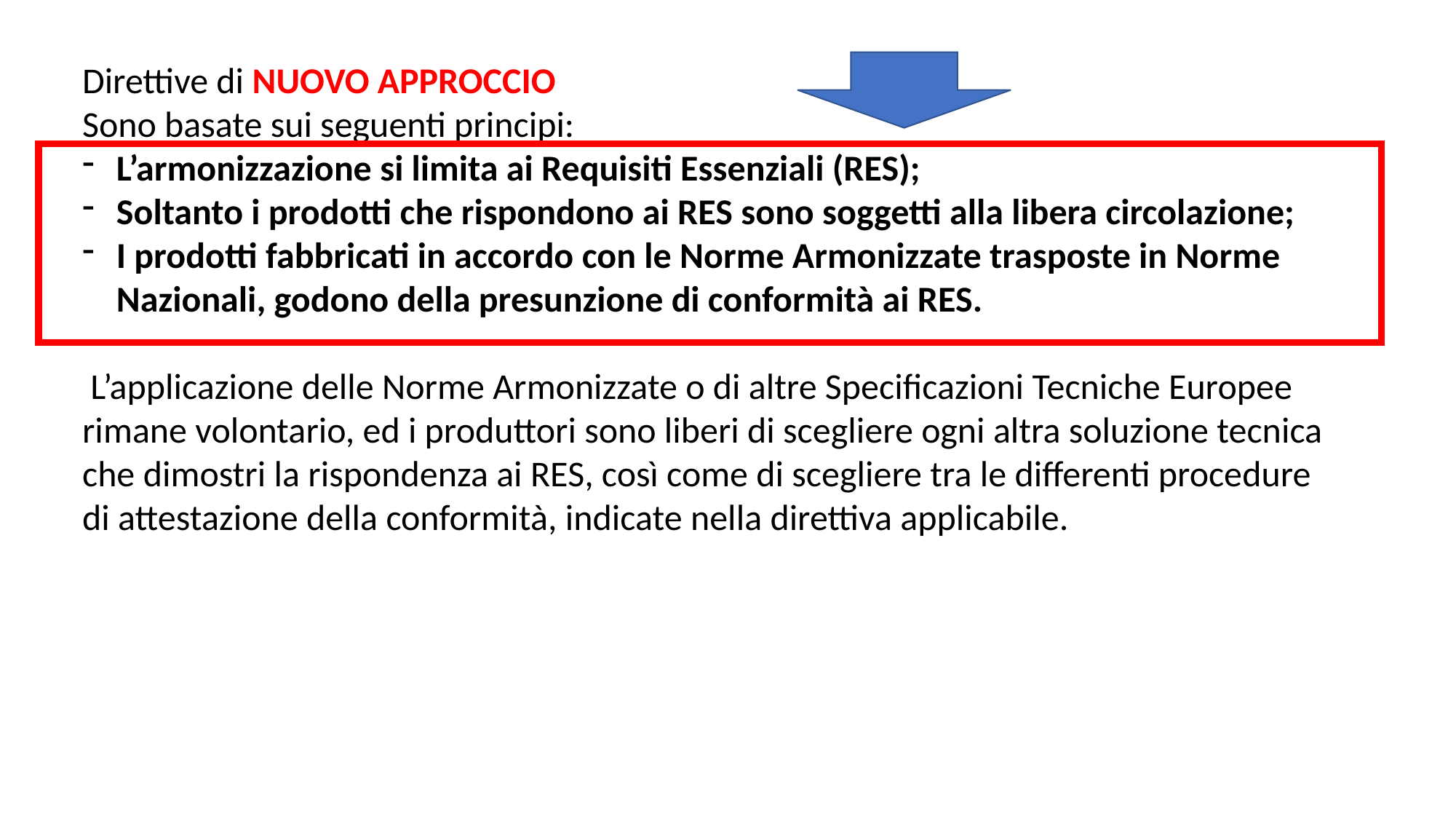

Direttive di NUOVO APPROCCIO
Sono basate sui seguenti principi:
L’armonizzazione si limita ai Requisiti Essenziali (RES);
Soltanto i prodotti che rispondono ai RES sono soggetti alla libera circolazione;
I prodotti fabbricati in accordo con le Norme Armonizzate trasposte in Norme Nazionali, godono della presunzione di conformità ai RES.

 L’applicazione delle Norme Armonizzate o di altre Specificazioni Tecniche Europee rimane volontario, ed i produttori sono liberi di scegliere ogni altra soluzione tecnica che dimostri la rispondenza ai RES, così come di scegliere tra le differenti procedure di attestazione della conformità, indicate nella direttiva applicabile.